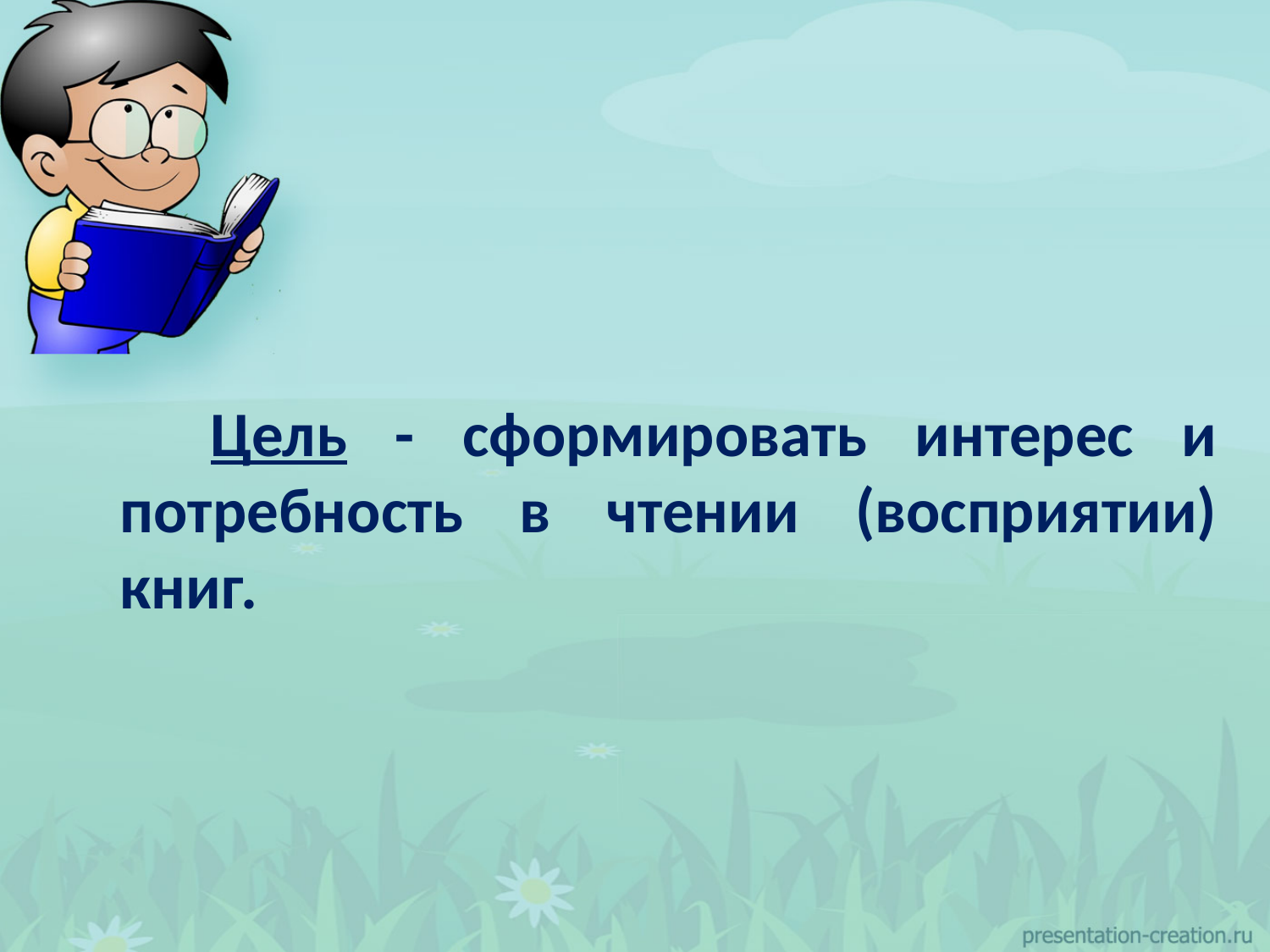

Цель - сформировать интерес и потребность в чтении (восприятии) книг.